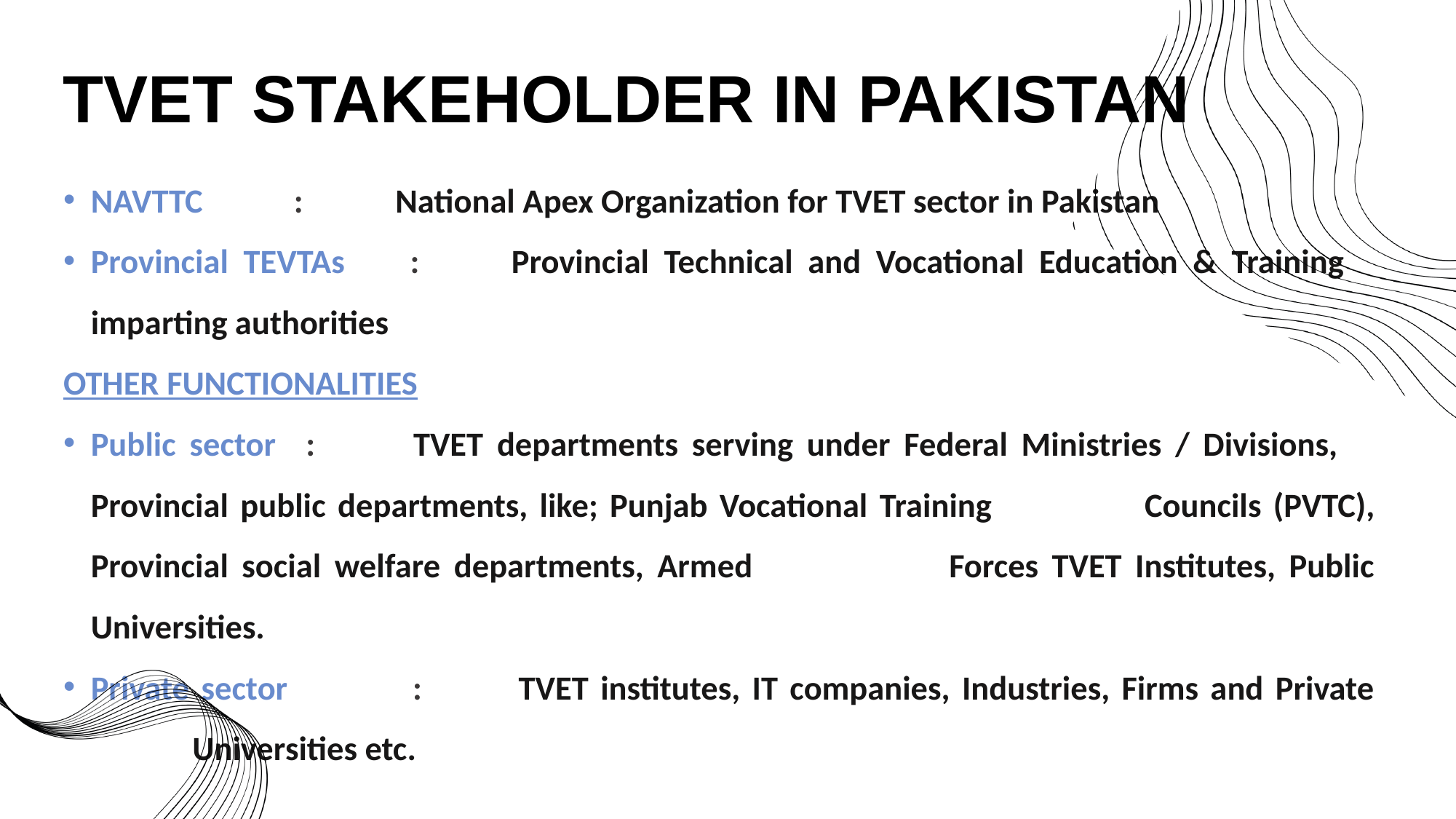

TVET STAKEHOLDER IN PAKISTAN
NAVTTC		:	National Apex Organization for TVET sector in Pakistan
Provincial TEVTAs 	:	Provincial Technical and Vocational Education & Training 					imparting authorities
OTHER FUNCTIONALITIES
Public sector 		: 	TVET departments serving under Federal Ministries / Divisions, 				Provincial public departments, like; Punjab Vocational Training 				  	Councils (PVTC), Provincial social welfare departments, Armed 				   	Forces TVET Institutes, Public Universities.
Private sector   	: 	TVET institutes, IT companies, Industries, Firms and Private 				 	Universities etc.